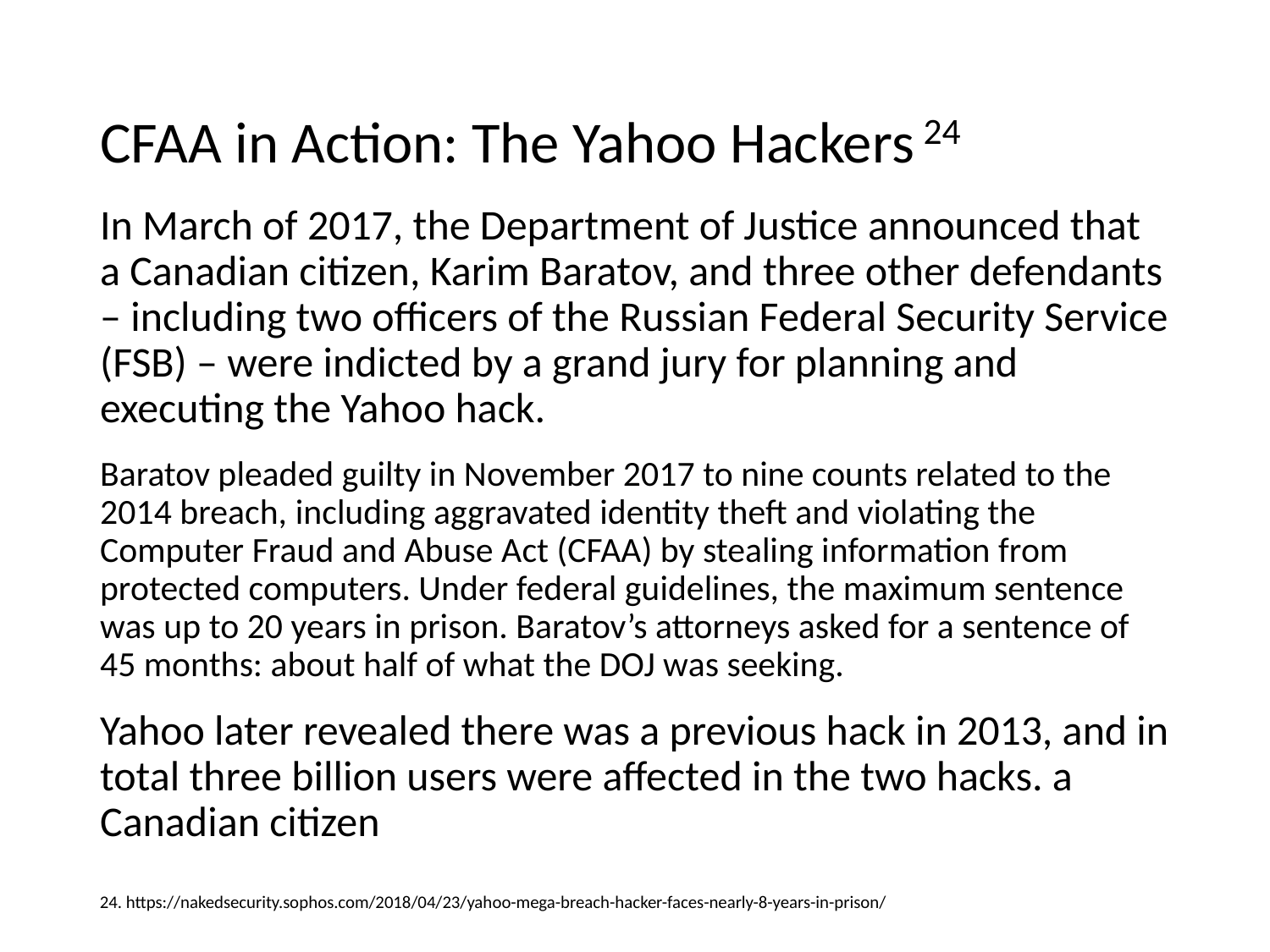

# CFAA in Action: The Yahoo Hackers 24
In March of 2017, the Department of Justice announced that a Canadian citizen, Karim Baratov, and three other defendants – including two officers of the Russian Federal Security Service (FSB) – were indicted by a grand jury for planning and executing the Yahoo hack.
Baratov pleaded guilty in November 2017 to nine counts related to the 2014 breach, including aggravated identity theft and violating the Computer Fraud and Abuse Act (CFAA) by stealing information from protected computers. Under federal guidelines, the maximum sentence was up to 20 years in prison. Baratov’s attorneys asked for a sentence of 45 months: about half of what the DOJ was seeking.
Yahoo later revealed there was a previous hack in 2013, and in total three billion users were affected in the two hacks. a Canadian citizen
24. https://nakedsecurity.sophos.com/2018/04/23/yahoo-mega-breach-hacker-faces-nearly-8-years-in-prison/